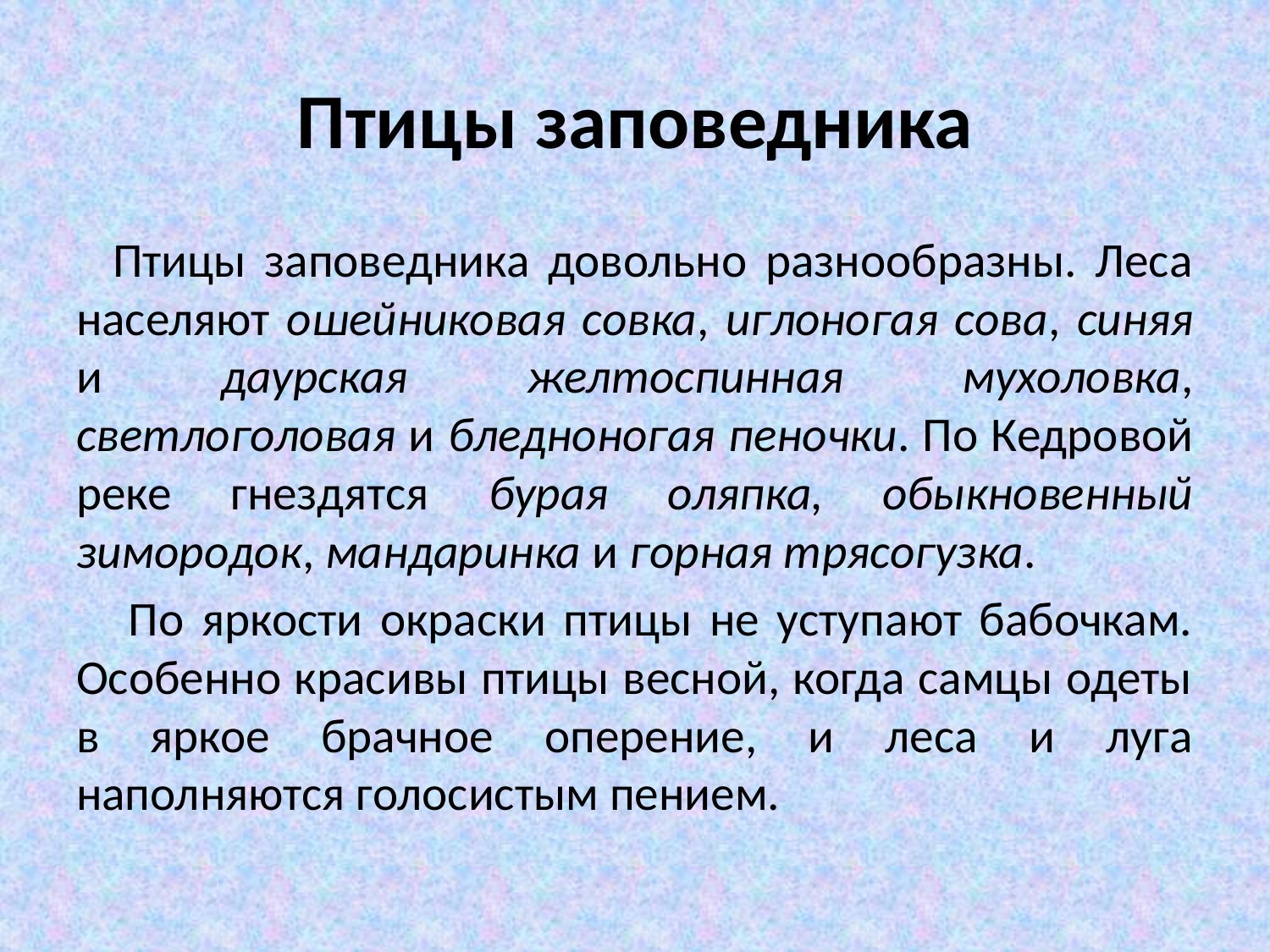

# Птицы заповедника
  Птицы заповедника довольно разнообразны. Леса населяют ошейниковая совка, иглоногая сова, синяя и даурская желтоспинная мухоловка, светлоголовая и бледноногая пеночки. По Кедровой реке гнездятся бурая оляпка, обыкновенный зимородок, мандаринка и горная трясогузка.
   По яркости окраски птицы не уступают бабочкам. Особенно красивы птицы весной, когда самцы одеты в яркое брачное оперение, и леса и луга наполняются голосистым пением.